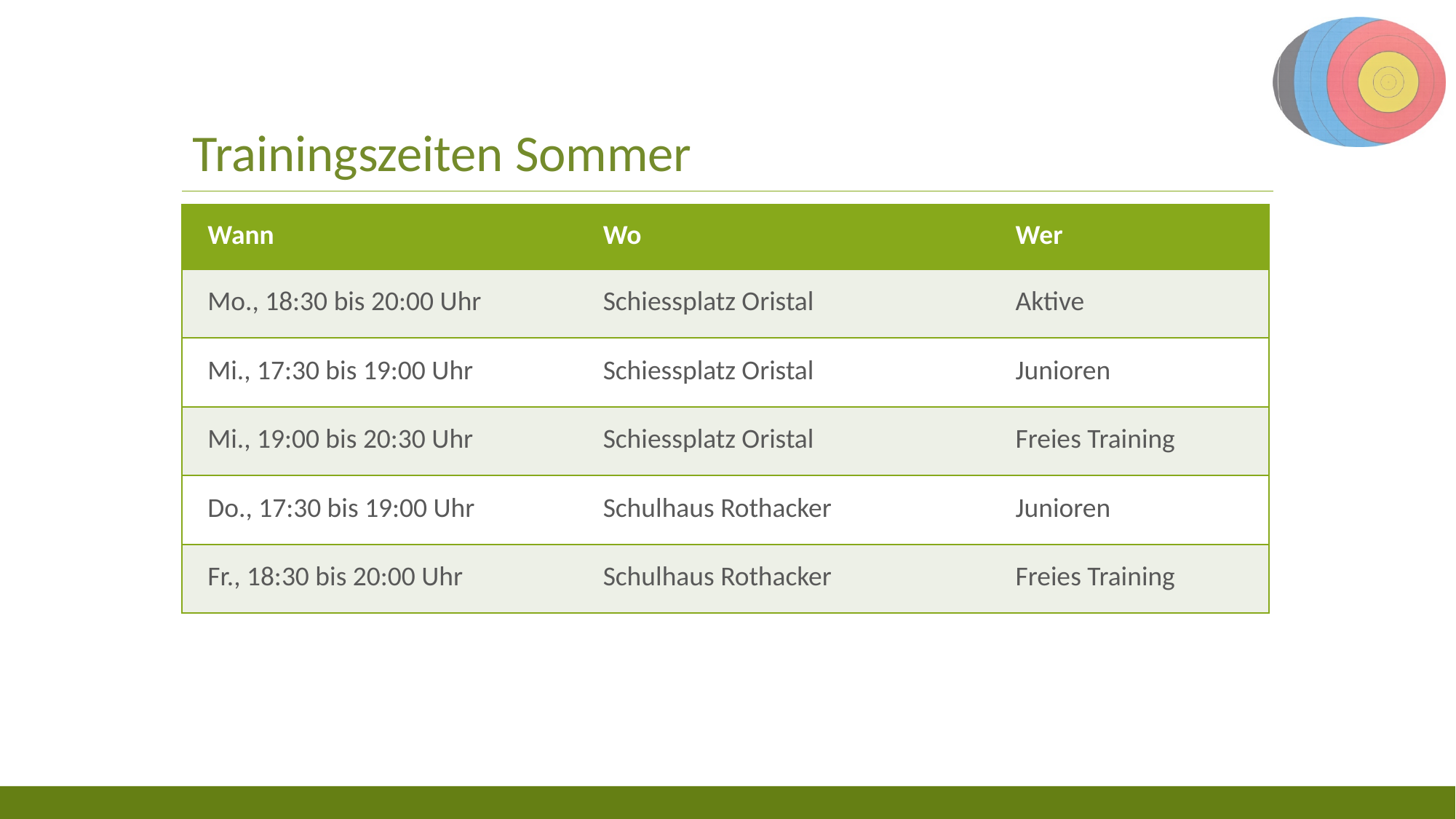

# Trainingszeiten Sommer
| Wann | Wo | Wer |
| --- | --- | --- |
| Mo., 18:30 bis 20:00 Uhr | Schiessplatz Oristal | Aktive |
| Mi., 17:30 bis 19:00 Uhr | Schiessplatz Oristal | Junioren |
| Mi., 19:00 bis 20:30 Uhr | Schiessplatz Oristal | Freies Training |
| Do., 17:30 bis 19:00 Uhr | Schulhaus Rothacker | Junioren |
| Fr., 18:30 bis 20:00 Uhr | Schulhaus Rothacker | Freies Training |